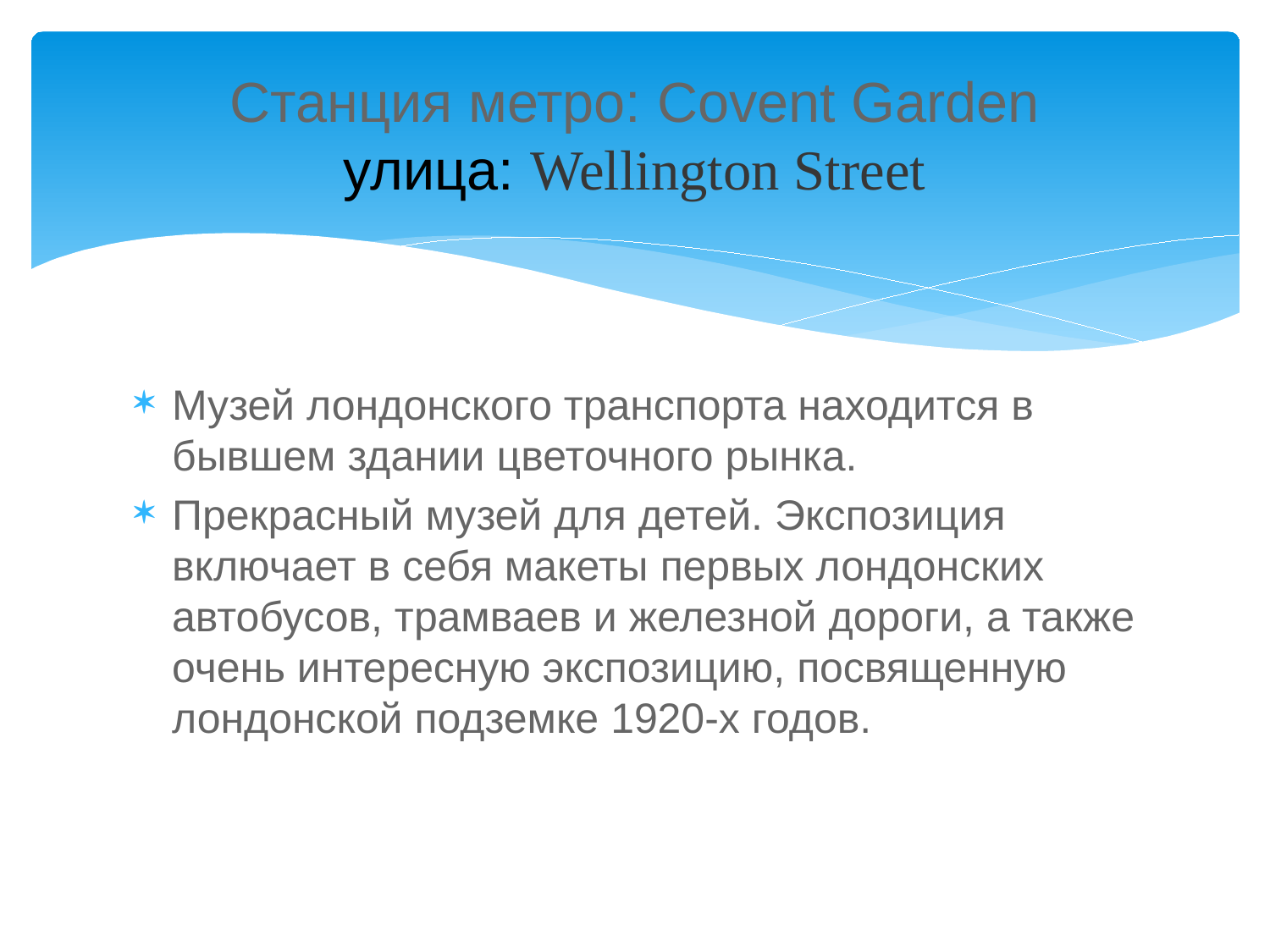

# Станция метро: Covent Garden улица: Wellington Street
Музей лондонского транспорта находится в бывшем здании цветочного рынка.
Прекрасный музей для детей. Экспозиция включает в себя макеты первых лондонских автобусов, трамваев и железной дороги, а также очень интересную экспозицию, посвященную лондонской подземке 1920-х годов.